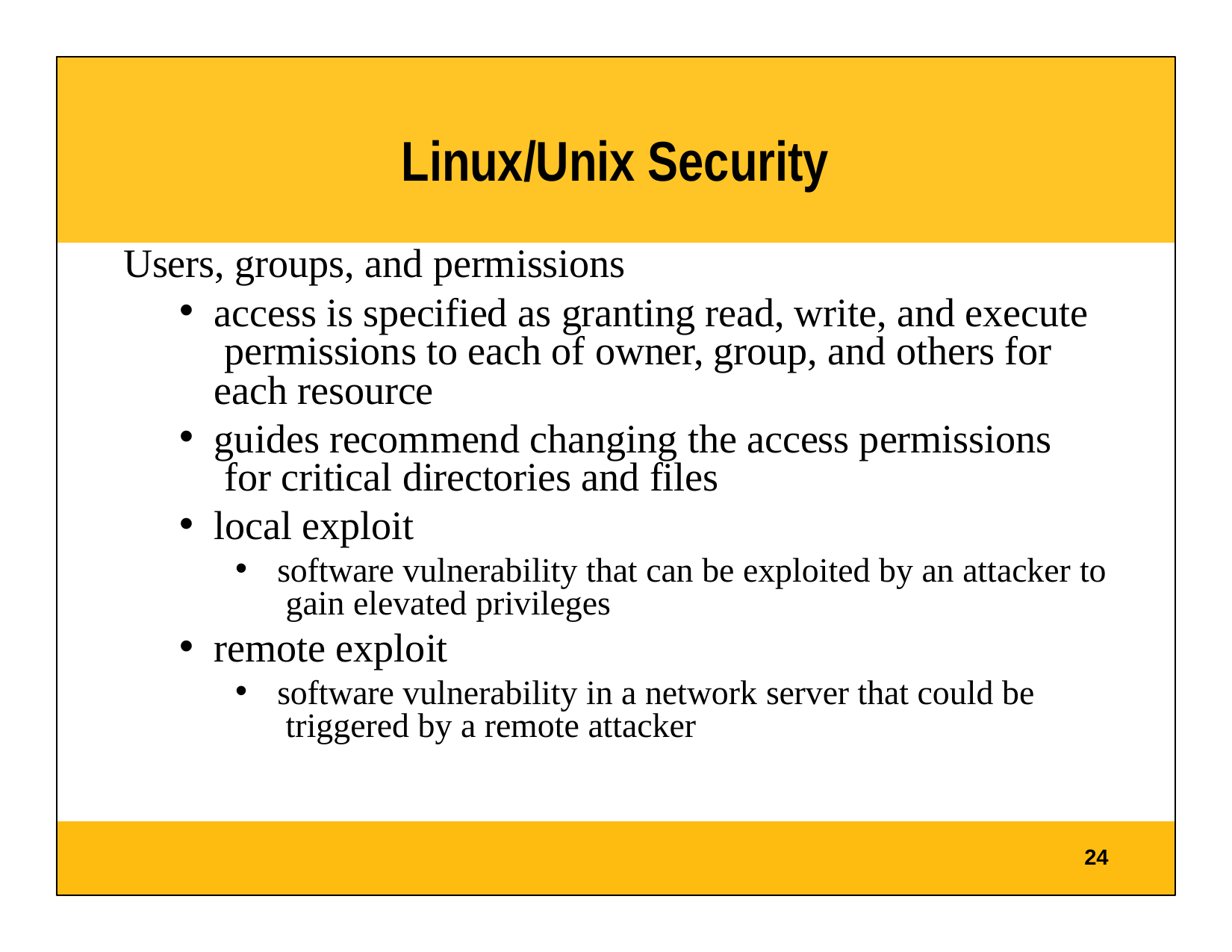

# Linux/Unix Security
Users, groups, and permissions
access is specified as granting read, write, and execute  permissions to each of owner, group, and others for  each resource
guides recommend changing the access permissions  for critical directories and files
local exploit
software vulnerability that can be exploited by an attacker to  gain elevated privileges
remote exploit
software vulnerability in a network server that could be  triggered by a remote attacker
24